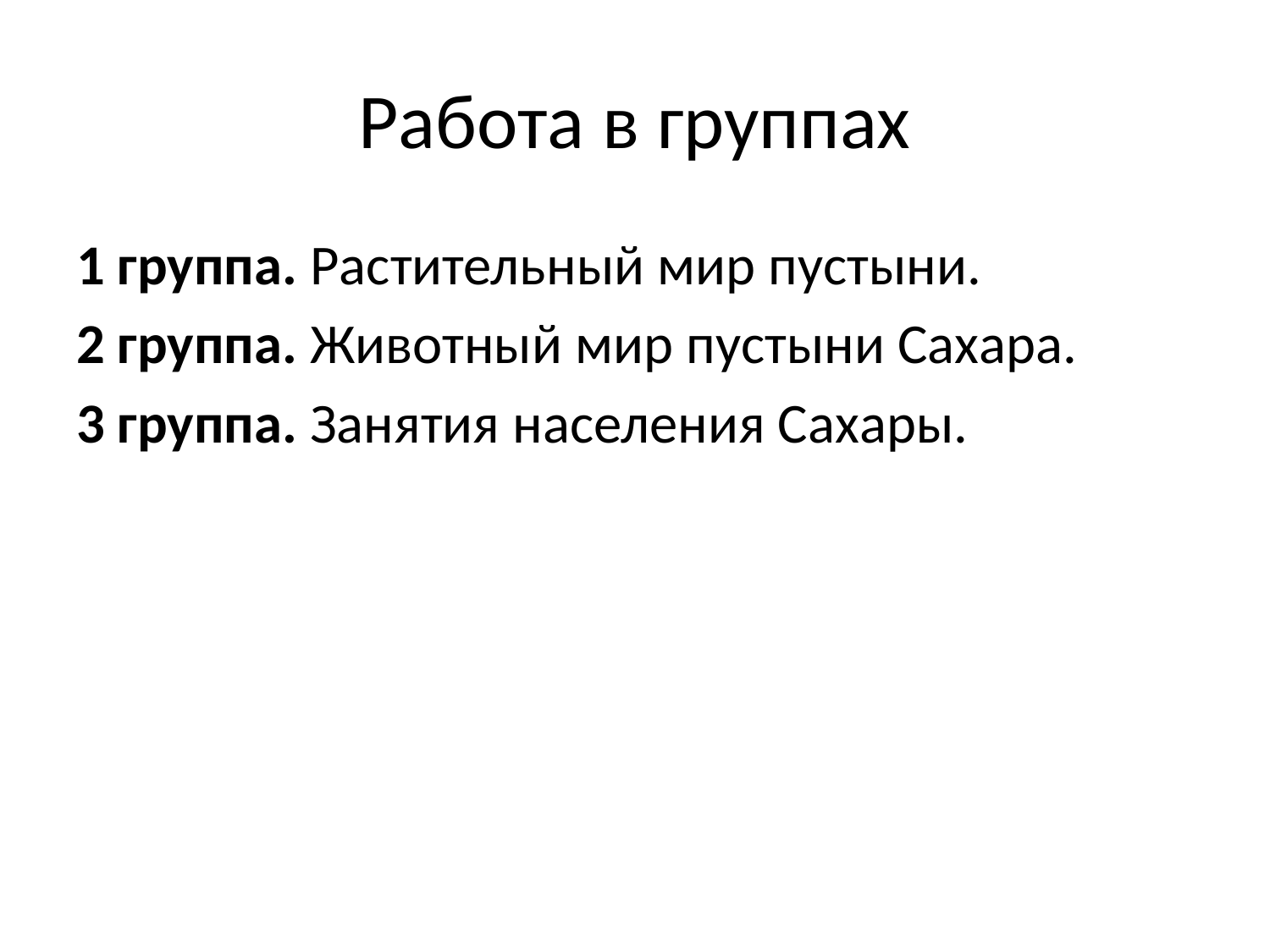

# Работа в группах
1 группа. Растительный мир пустыни.
2 группа. Животный мир пустыни Сахара.
3 группа. Занятия населения Сахары.